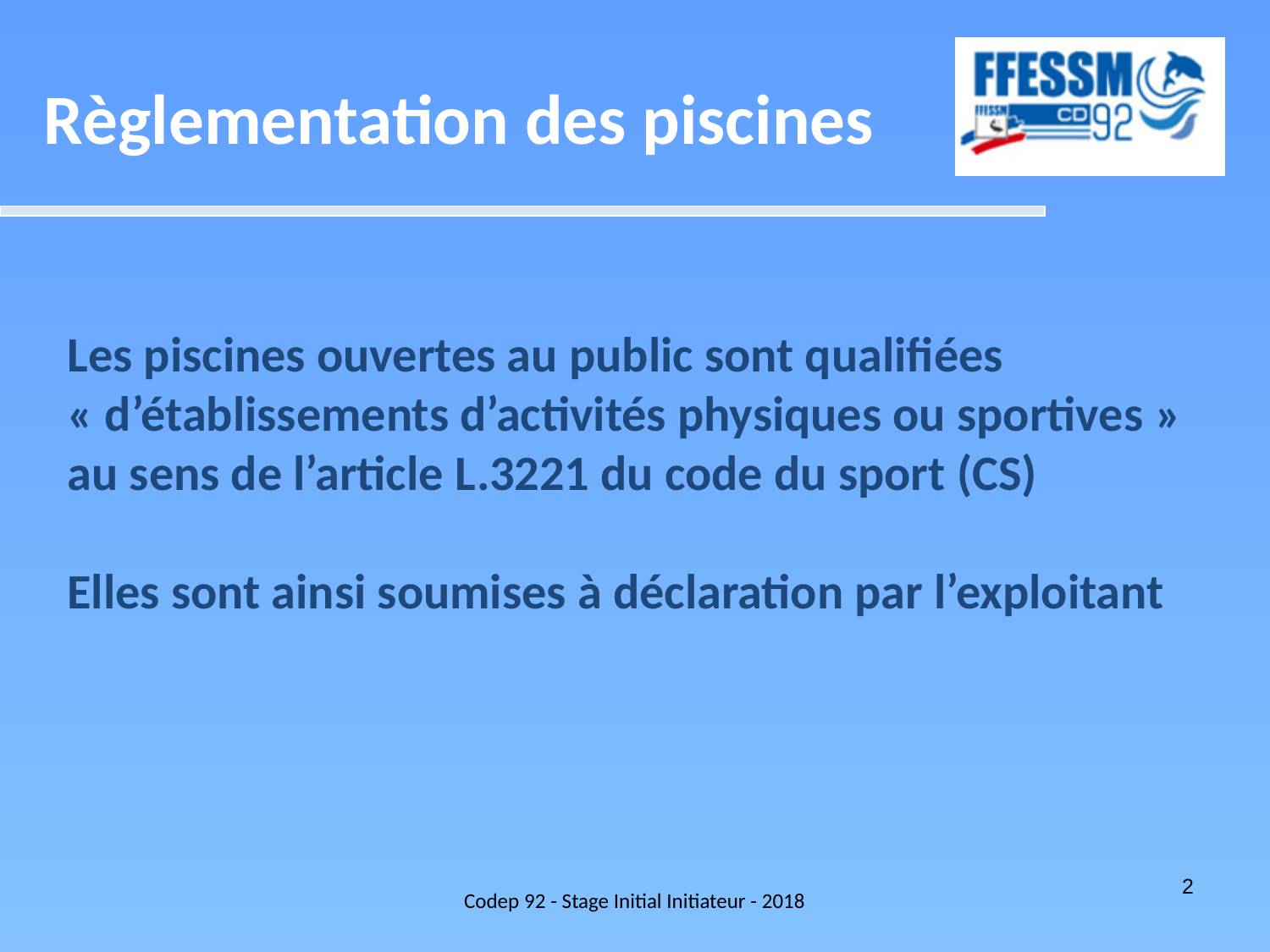

Règlementation des piscines
Les piscines ouvertes au public sont qualifiées « d’établissements d’activités physiques ou sportives » au sens de l’article L.3221 du code du sport (CS)

Elles sont ainsi soumises à déclaration par l’exploitant
Codep 92 - Stage Initial Initiateur - 2018
2